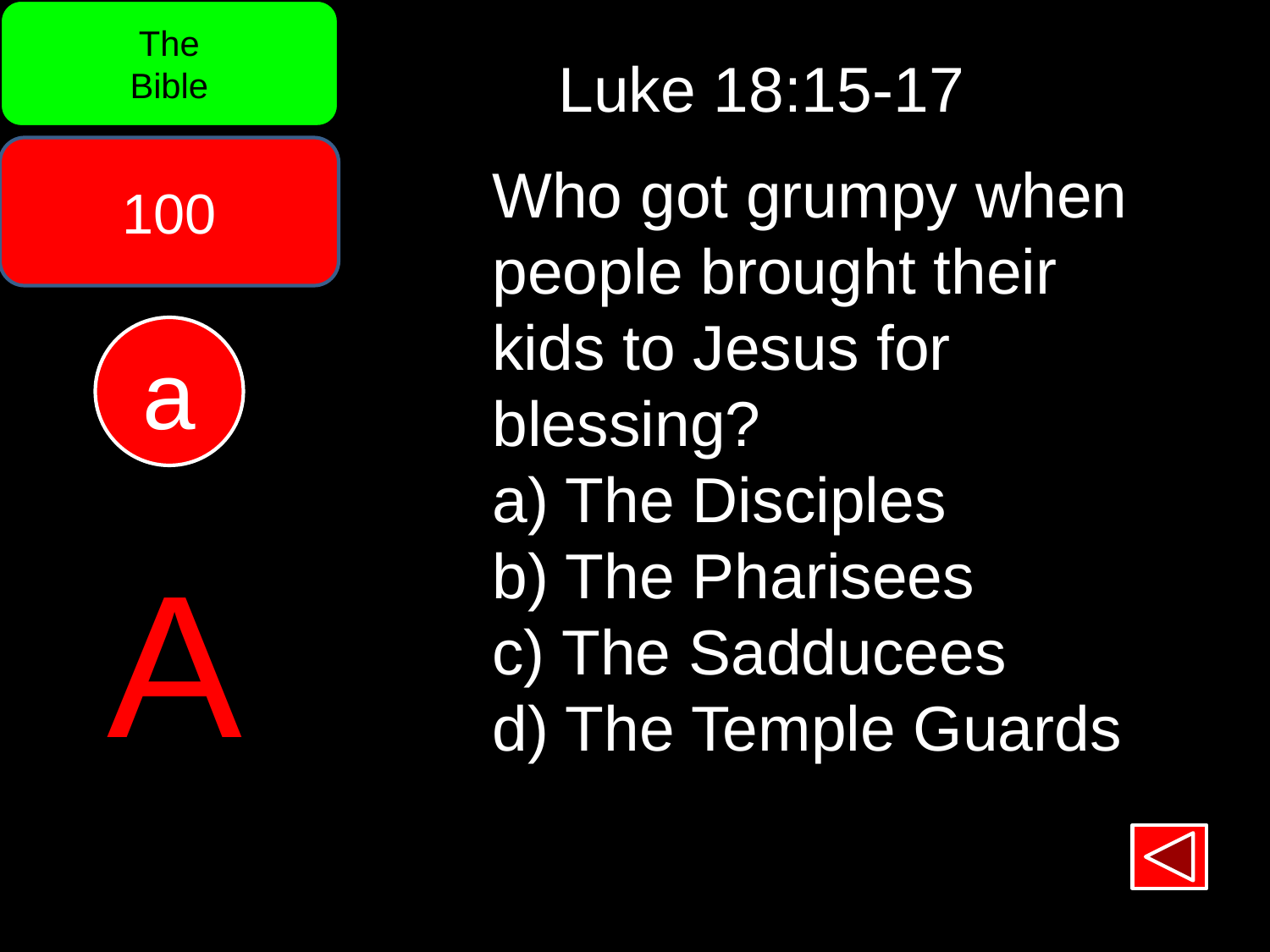

The
Bible
Luke 18:15-17
100
Who got grumpy when
people brought their
kids to Jesus for
blessing?
a) The Disciples
b) The Pharisees
c) The Sadducees
d) The Temple Guards
a
A